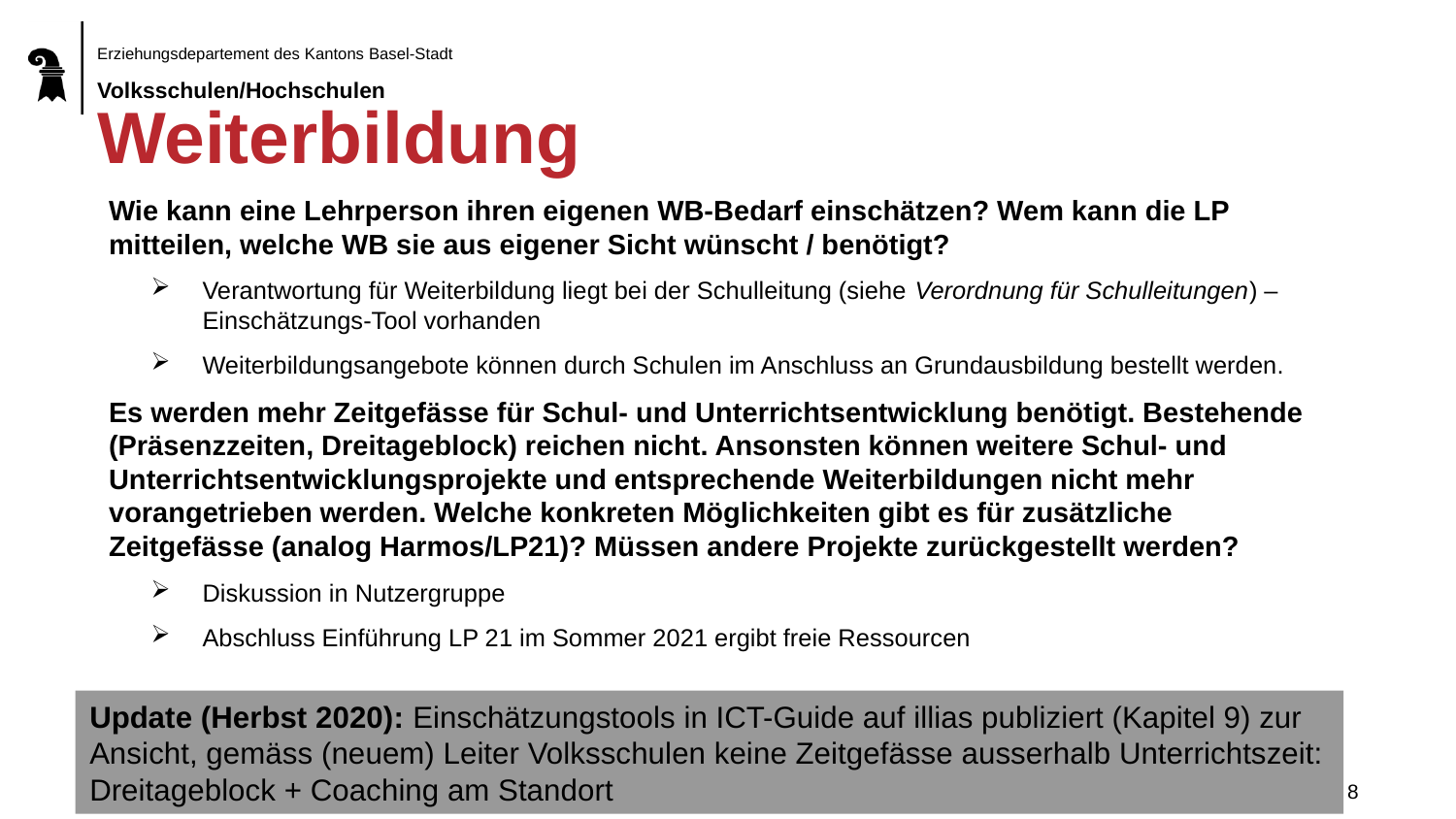

# Weiterbildung
Wie kann eine Lehrperson ihren eigenen WB-Bedarf einschätzen? Wem kann die LP mitteilen, welche WB sie aus eigener Sicht wünscht / benötigt?
Verantwortung für Weiterbildung liegt bei der Schulleitung (siehe Verordnung für Schulleitungen) – Einschätzungs-Tool vorhanden
Weiterbildungsangebote können durch Schulen im Anschluss an Grundausbildung bestellt werden.
Es werden mehr Zeitgefässe für Schul- und Unterrichtsentwicklung benötigt. Bestehende (Präsenzzeiten, Dreitageblock) reichen nicht. Ansonsten können weitere Schul- und Unterrichtsentwicklungsprojekte und entsprechende Weiterbildungen nicht mehr vorangetrieben werden. Welche konkreten Möglichkeiten gibt es für zusätzliche Zeitgefässe (analog Harmos/LP21)? Müssen andere Projekte zurückgestellt werden?
Diskussion in Nutzergruppe
Abschluss Einführung LP 21 im Sommer 2021 ergibt freie Ressourcen

Update (Herbst 2020): Einschätzungstools in ICT-Guide auf illias publiziert (Kapitel 9) zur Ansicht, gemäss (neuem) Leiter Volksschulen keine Zeitgefässe ausserhalb Unterrichtszeit: Dreitageblock + Coaching am Standort
8